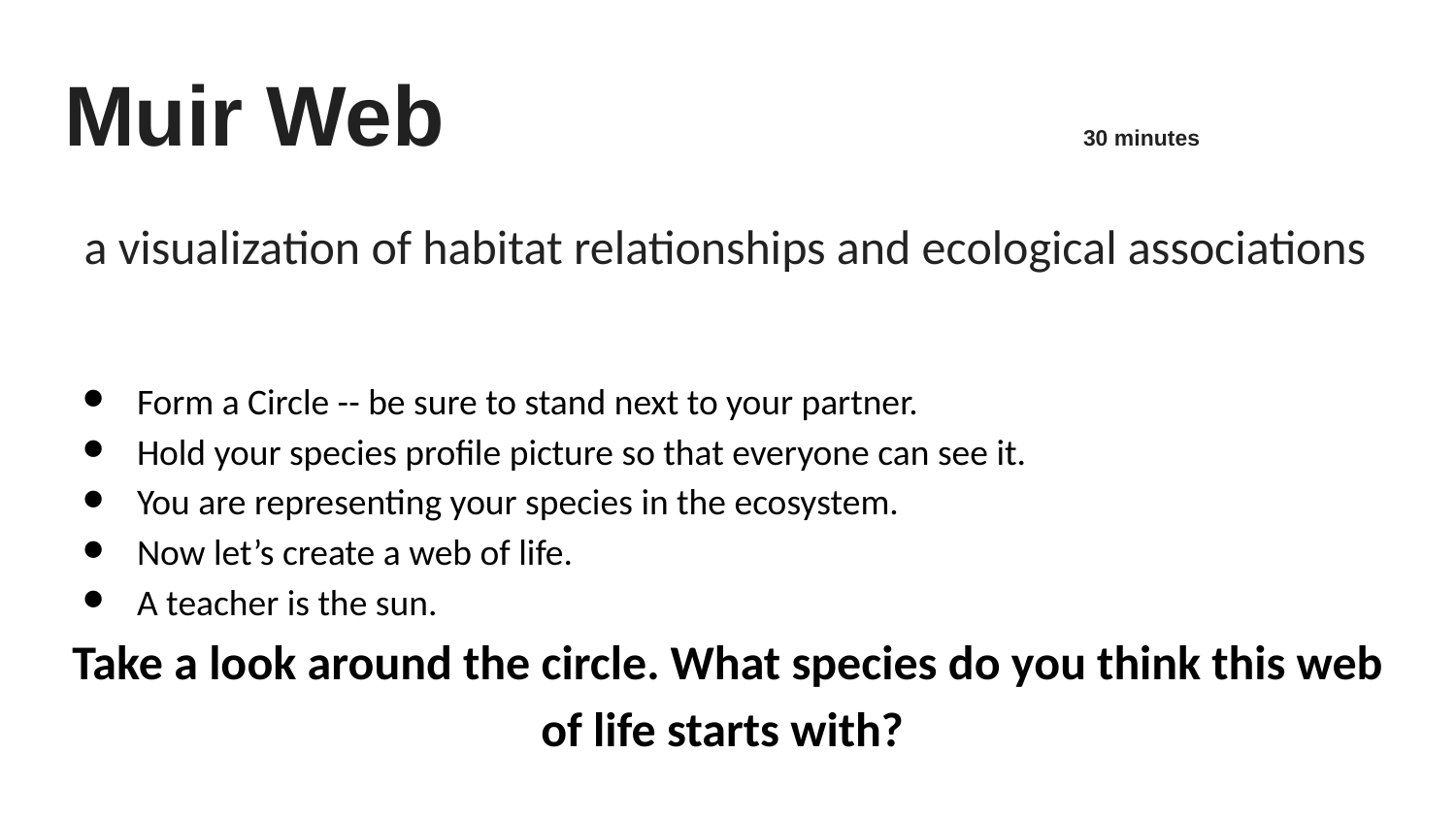

# Muir Web					30 minutes
 a visualization of habitat relationships and ecological associations

Form a Circle -- be sure to stand next to your partner.
Hold your species profile picture so that everyone can see it.
You are representing your species in the ecosystem.
Now let’s create a web of life.
A teacher is the sun.
Take a look around the circle. What species do you think this web of life starts with?